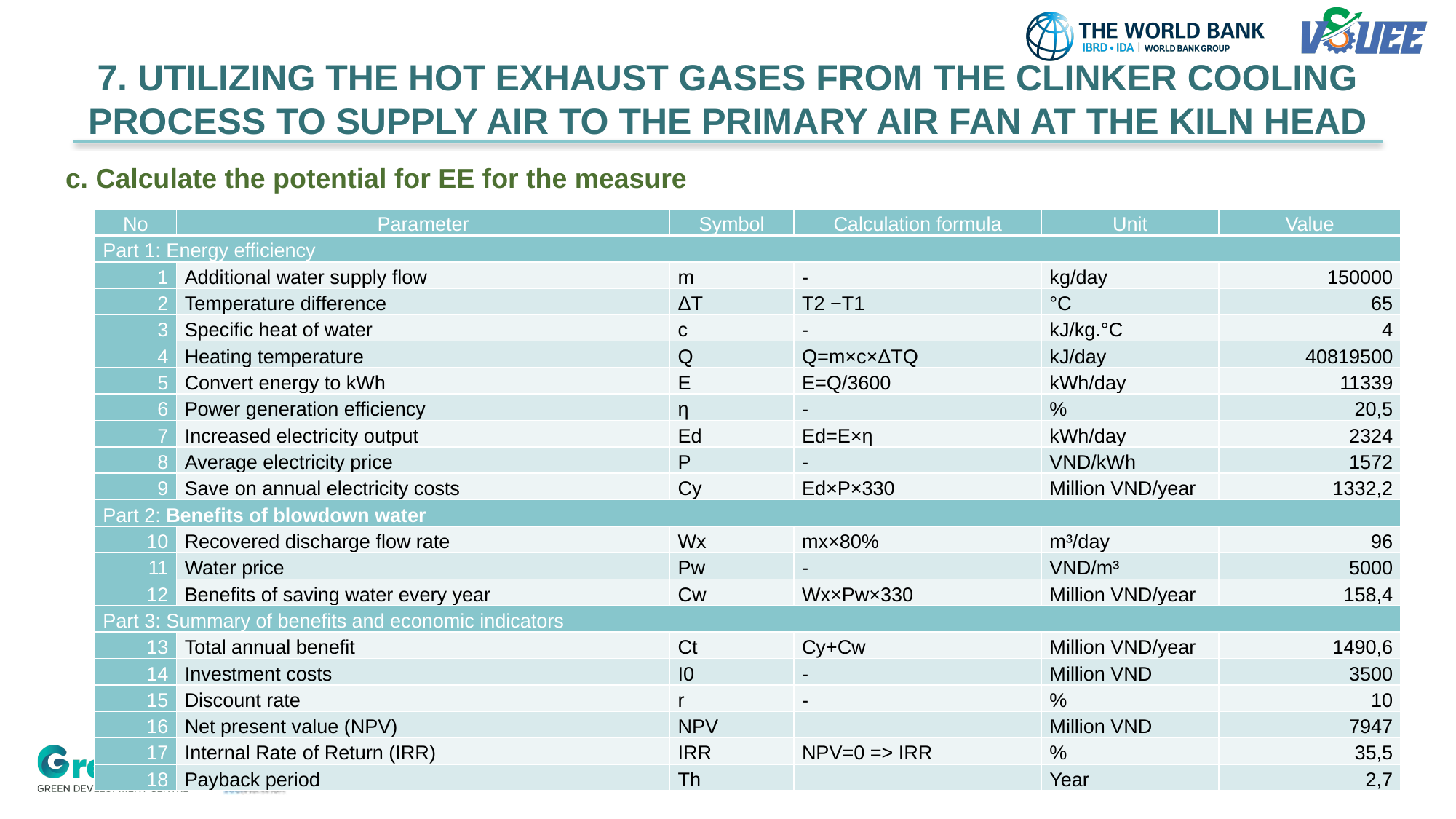

7. UTILIZING THE HOT EXHAUST GASES FROM THE CLINKER COOLING PROCESS TO SUPPLY AIR TO THE PRIMARY AIR FAN AT THE KILN HEAD
c. Calculate the potential for EE for the measure
| No | Parameter | Symbol | Calculation formula | Unit | Value |
| --- | --- | --- | --- | --- | --- |
| Part 1: Energy efficiency |  |  |  |  |  |
| 1 | Additional water supply flow | m | - | kg/day | 150000 |
| 2 | Temperature difference | ΔT | T2 ​−T1​ | °C | 65 |
| 3 | Specific heat of water | c | - | kJ/kg.°C | 4 |
| 4 | Heating temperature | Q | Q=m×c×ΔTQ | kJ/day | 40819500 |
| 5 | Convert energy to kWh | E | E=Q/3600 | kWh/day | 11339 |
| 6 | Power generation efficiency | η | - | % | 20,5 |
| 7 | Increased electricity output | Ed | Ed=E×η​ | kWh/day | 2324 |
| 8 | Average electricity price | P | - | VND/kWh | 1572 |
| 9 | Save on annual electricity costs | Cy | Ed×P×330 | Million VND/year | 1332,2 |
| Part 2: Benefits of blowdown water |  |  |  |  |  |
| 10 | Recovered discharge flow rate | Wx | mx×80% | m³/day | 96 |
| 11 | Water price | Pw | - | VND/m³ | 5000 |
| 12 | Benefits of saving water every year | Cw | Wx×Pw×330 | Million VND/year | 158,4 |
| Part 3: Summary of benefits and economic indicators |  |  |  |  |  |
| 13 | Total annual benefit | Ct | Cy​+Cw​ | Million VND/year | 1490,6 |
| 14 | Investment costs | I0 | - | Million VND | 3500 |
| 15 | Discount rate | r | - | % | 10 |
| 16 | Net present value (NPV) | NPV |  | Million VND | 7947 |
| 17 | Internal Rate of Return (IRR) | IRR | NPV=0 => IRR | % | 35,5 |
| 18 | Payback period | Th |  | Year | 2,7 |